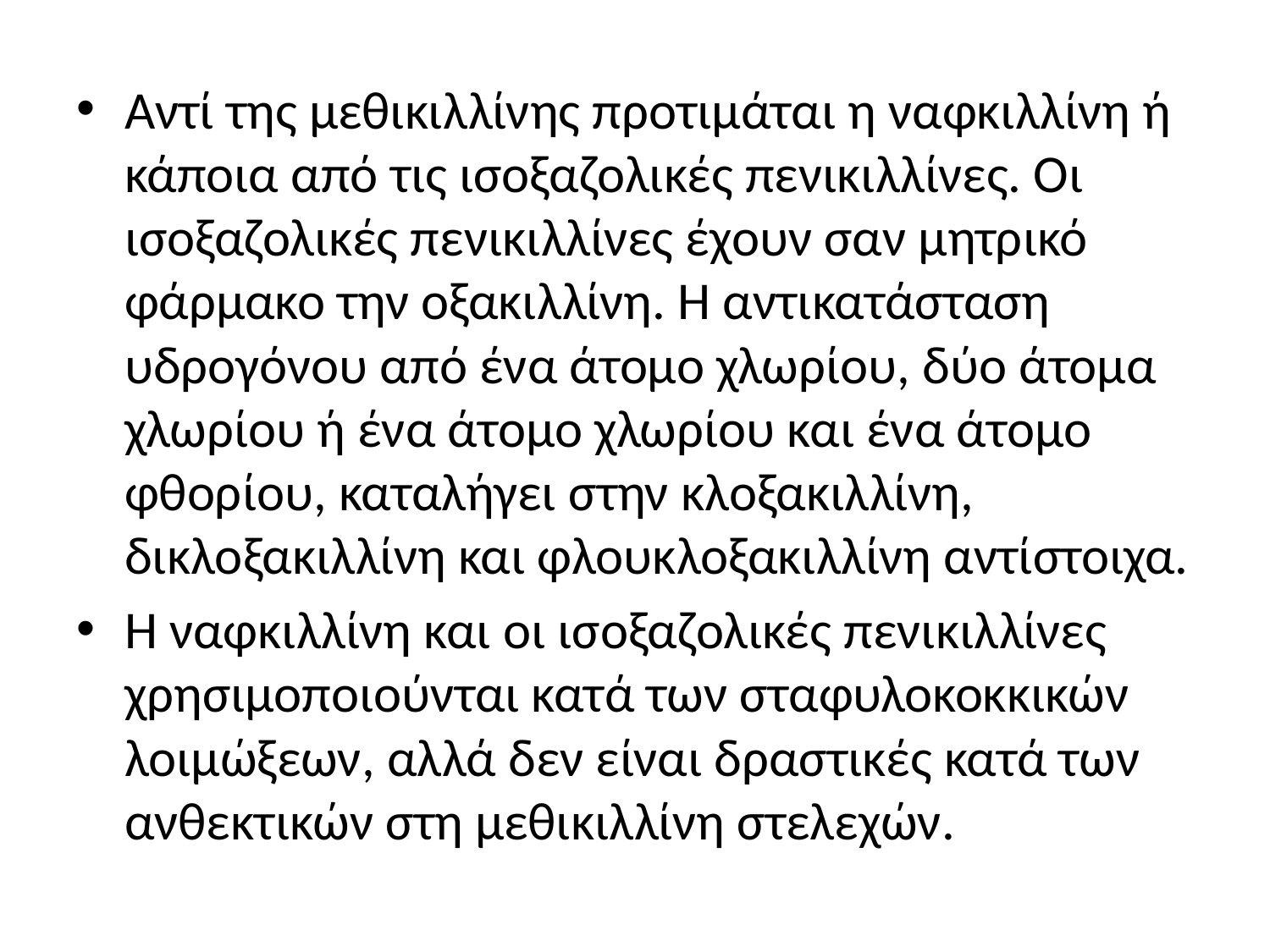

Αντί της μεθικιλλίνης προτιμάται η ναφκιλλίνη ή κάποια από τις ισοξαζολικές πενικιλλίνες. Οι ισοξαζολικές πενικιλλίνες έχουν σαν μητρικό φάρμακο την οξακιλλίνη. Η αντικατάσταση υδρογόνου από ένα άτομο χλωρίου, δύο άτομα χλωρίου ή ένα άτομο χλωρίου και ένα άτομο φθορίου, καταλήγει στην κλοξακιλλίνη, δικλοξακιλλίνη και φλουκλοξακιλλίνη αντίστοιχα.
Η ναφκιλλίνη και οι ισοξαζολικές πενικιλλίνες χρησιμοποιούνται κατά των σταφυλοκοκκικών λοιμώξεων, αλλά δεν είναι δραστικές κατά των ανθεκτικών στη μεθικιλλίνη στελεχών.